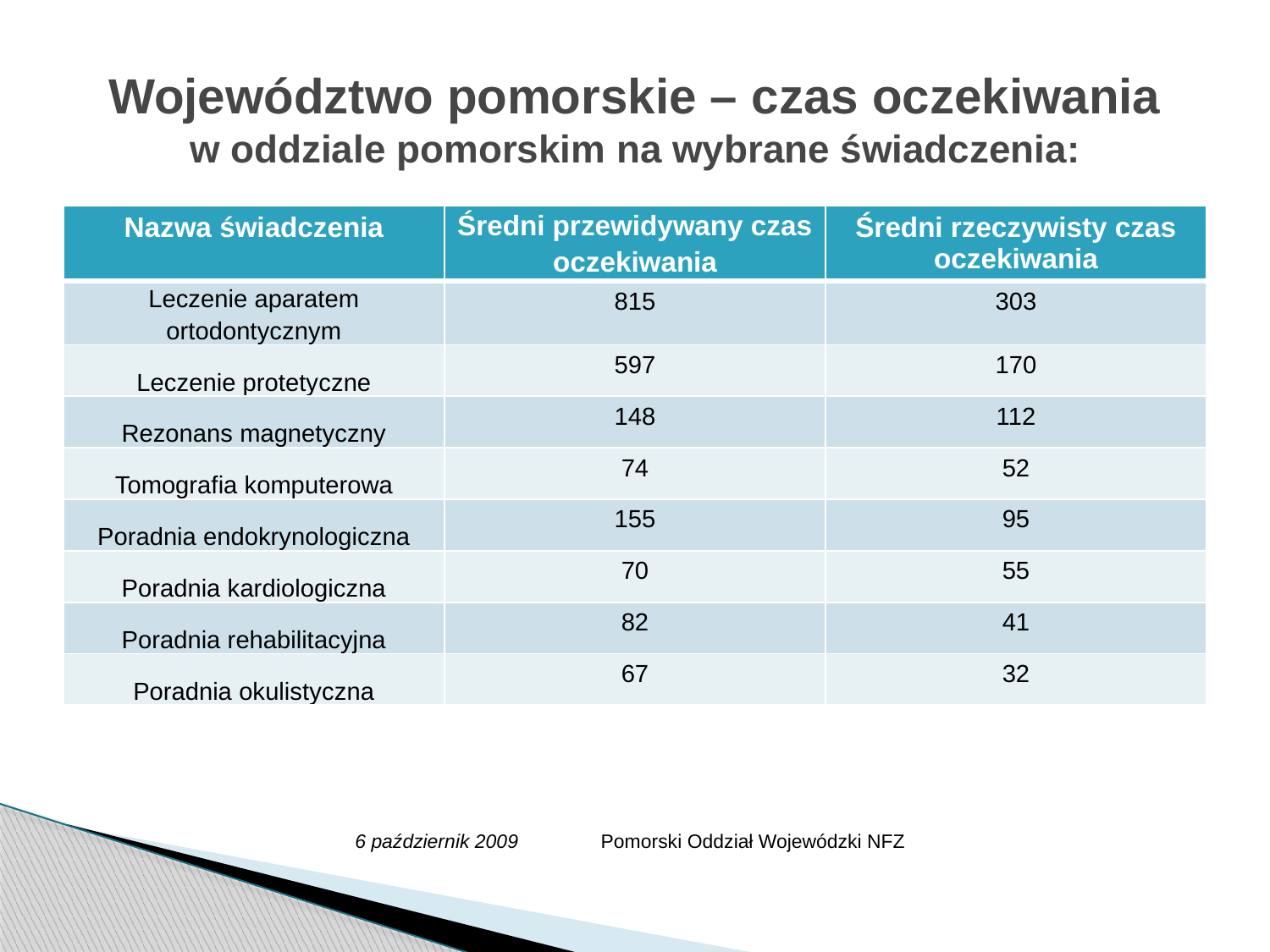

# Województwo pomorskie – czas oczekiwania w oddziale pomorskim na wybrane świadczenia:
| Nazwa świadczenia | Średni przewidywany czas oczekiwania | Średni rzeczywisty czas oczekiwania |
| --- | --- | --- |
| Leczenie aparatem ortodontycznym | 815 | 303 |
| Leczenie protetyczne | 597 | 170 |
| Rezonans magnetyczny | 148 | 112 |
| Tomografia komputerowa | 74 | 52 |
| Poradnia endokrynologiczna | 155 | 95 |
| Poradnia kardiologiczna | 70 | 55 |
| Poradnia rehabilitacyjna | 82 | 41 |
| Poradnia okulistyczna | 67 | 32 |
6 październik 2009               Pomorski Oddział Wojewódzki NFZ